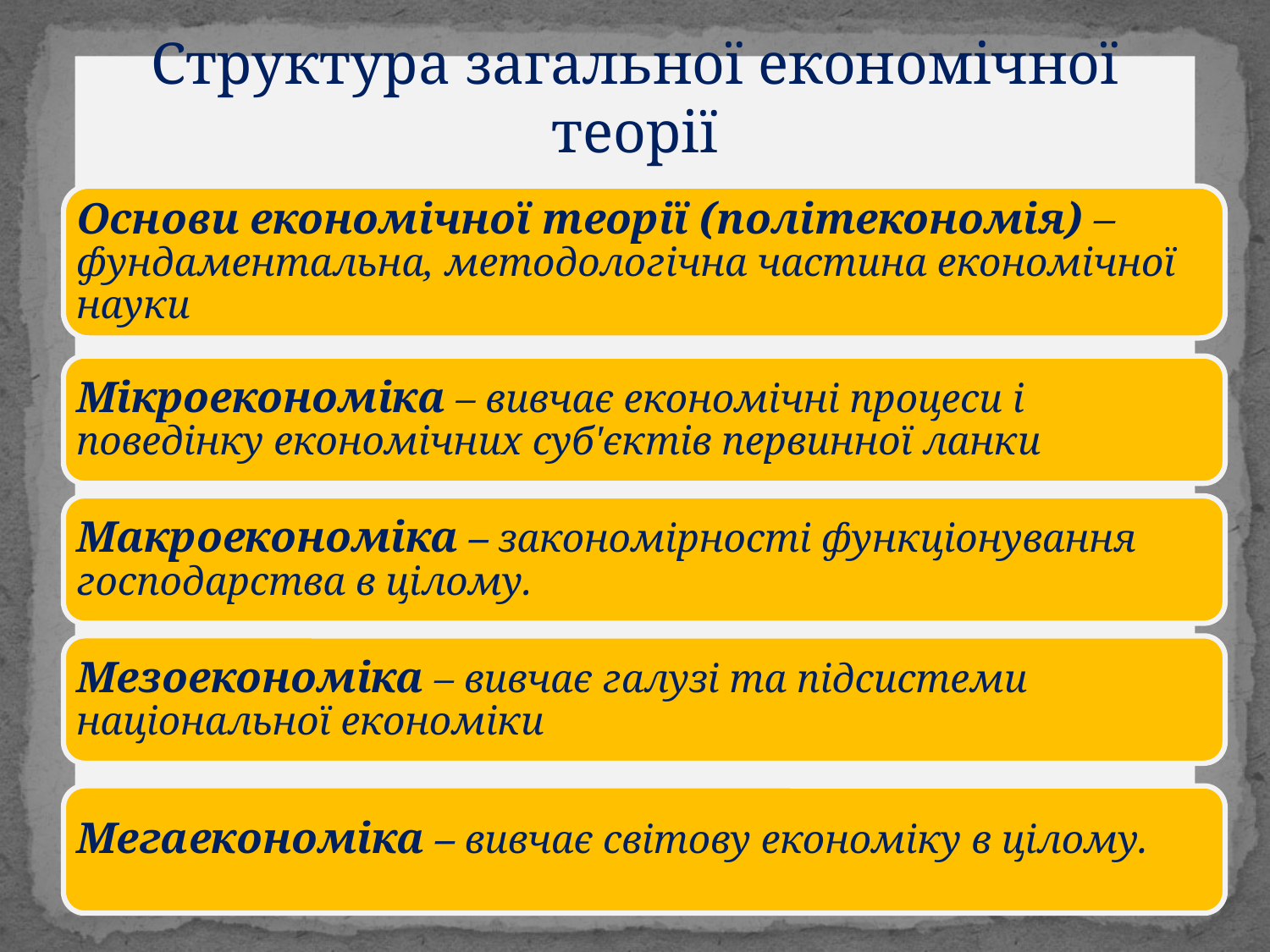

# Структура загальної економічної теорії

Основи економічної теорії (політекономія) – фундаментальна, методологічна частина економічної науки

Мікроекономіка – вивчає економічні процеси і поведінку економічних суб'єктів первинної ланки

Макроекономіка – закономірності функціонування господарства в цілому.

Мезоекономіка – вивчає галузі та підсистеми національної економіки
Мегаекономіка – вивчає світову економіку в цілому.